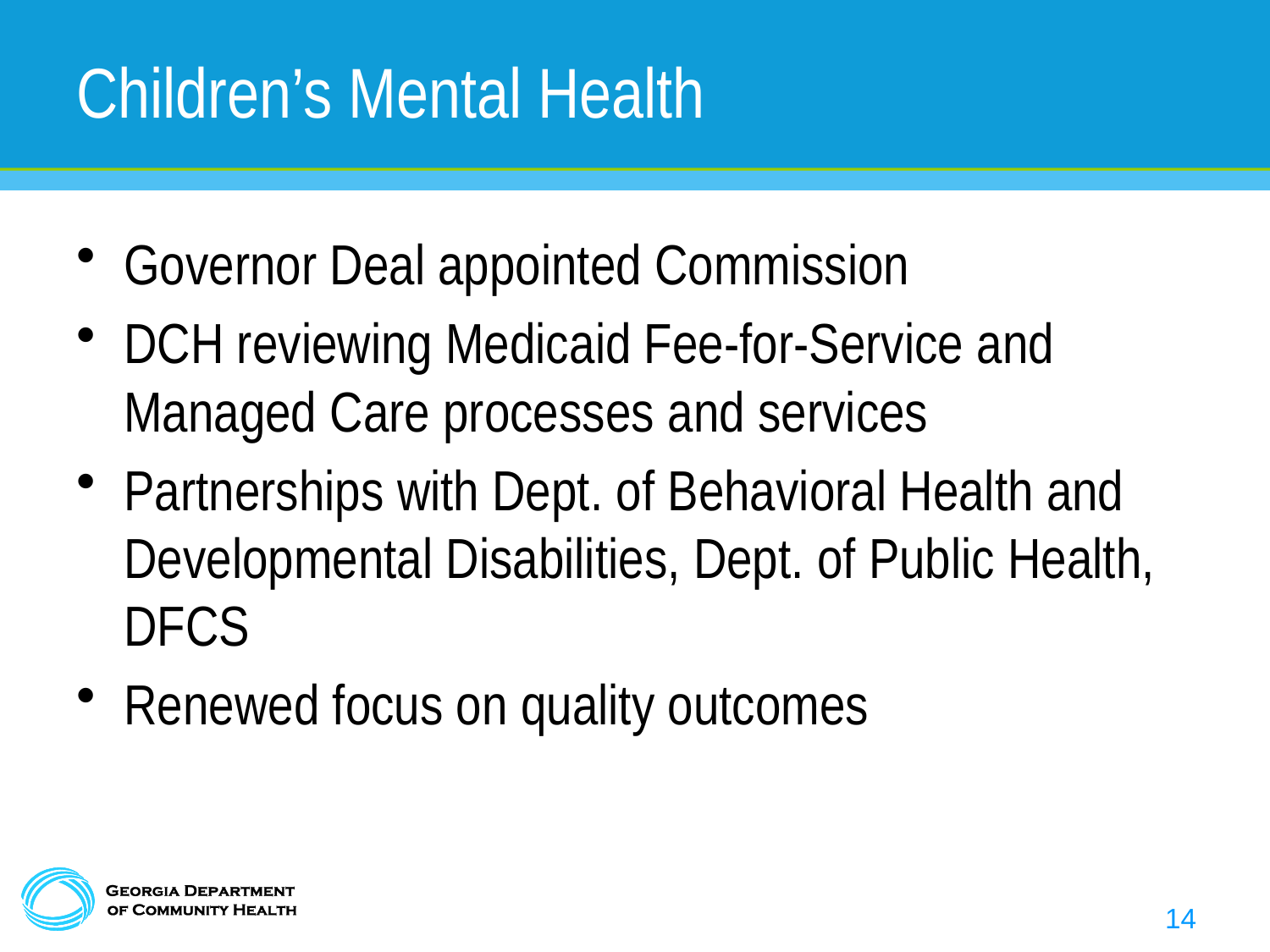

# Children’s Mental Health
Governor Deal appointed Commission
DCH reviewing Medicaid Fee-for-Service and Managed Care processes and services
Partnerships with Dept. of Behavioral Health and Developmental Disabilities, Dept. of Public Health, DFCS
Renewed focus on quality outcomes